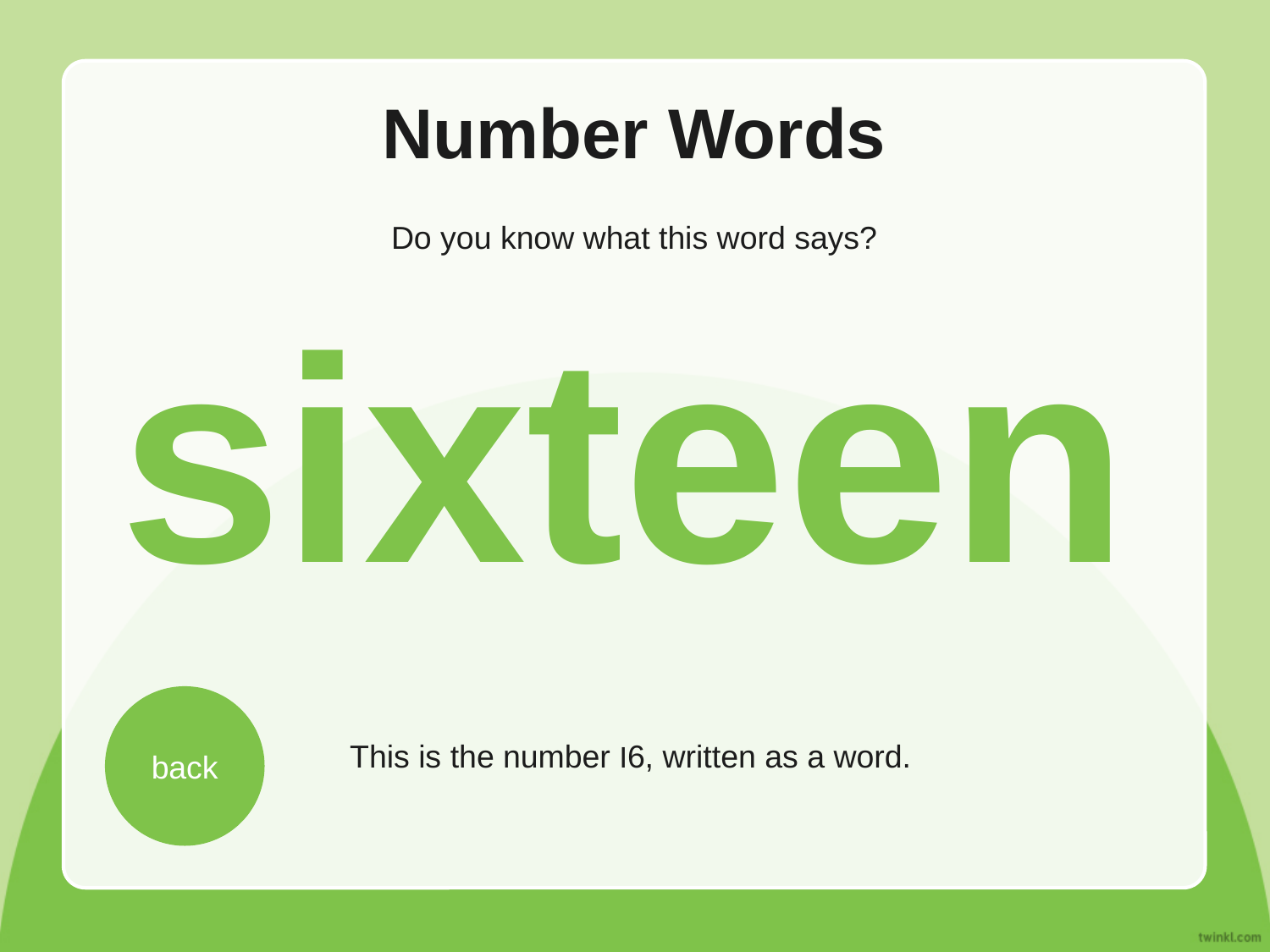

# Number Words
Do you know what this word says?
sixteen
back
This is the number I6, written as a word.